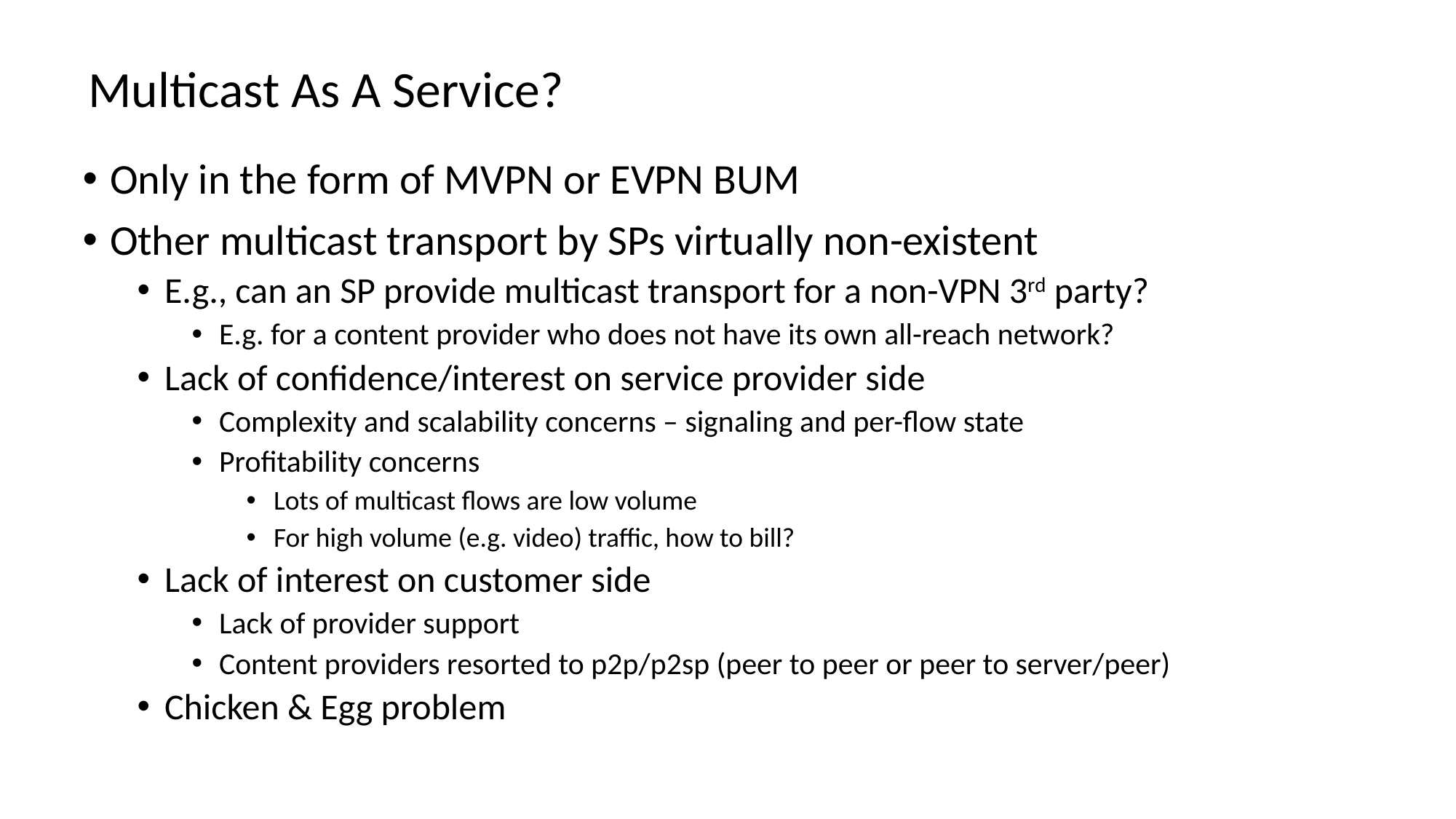

# Multicast As A Service?
Only in the form of MVPN or EVPN BUM
Other multicast transport by SPs virtually non-existent
E.g., can an SP provide multicast transport for a non-VPN 3rd party?
E.g. for a content provider who does not have its own all-reach network?
Lack of confidence/interest on service provider side
Complexity and scalability concerns – signaling and per-flow state
Profitability concerns
Lots of multicast flows are low volume
For high volume (e.g. video) traffic, how to bill?
Lack of interest on customer side
Lack of provider support
Content providers resorted to p2p/p2sp (peer to peer or peer to server/peer)
Chicken & Egg problem